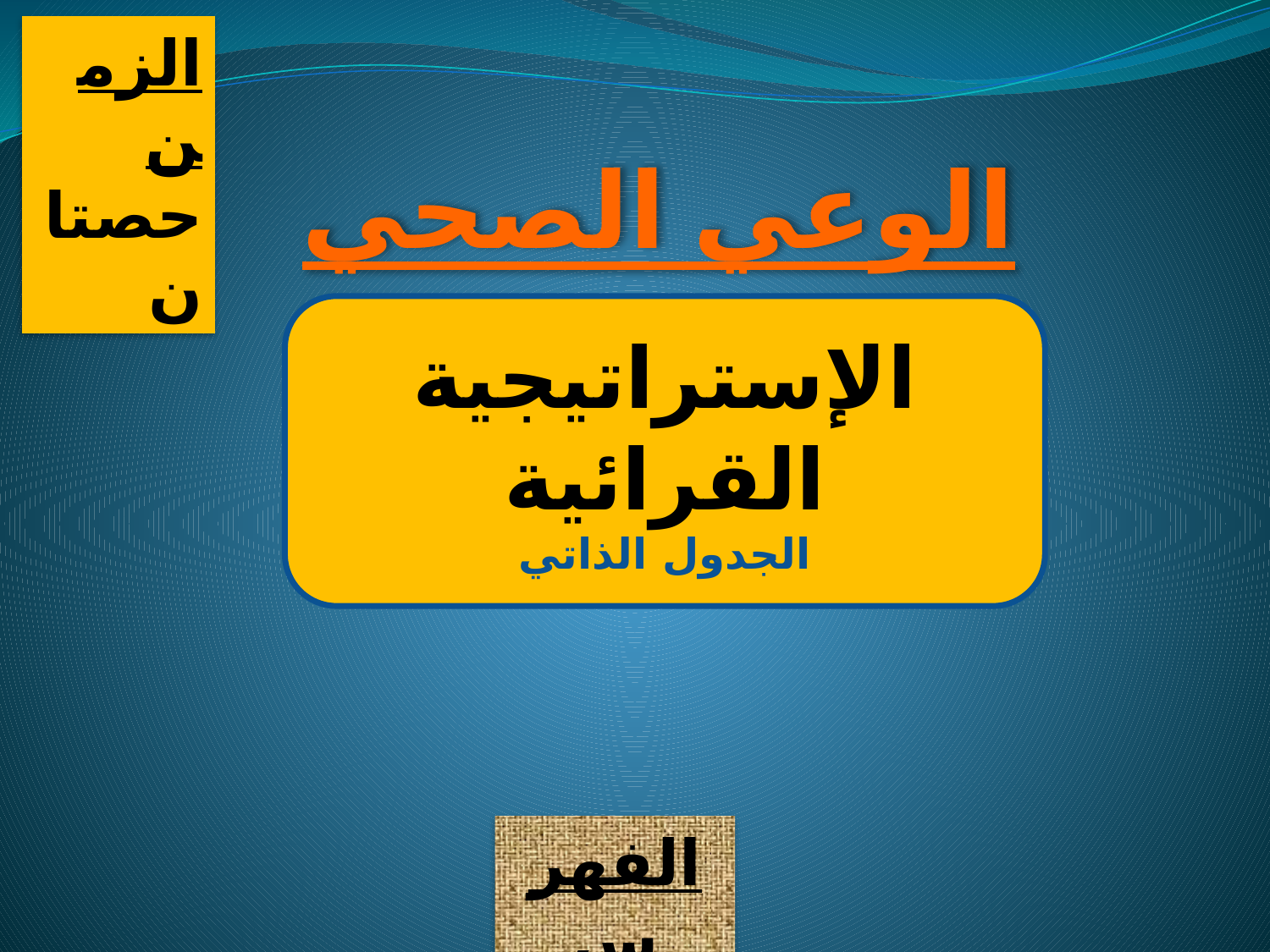

الزمن
حصتان
الوعي الصحي
الإستراتيجية القرائية
الجدول الذاتي
الفهرس